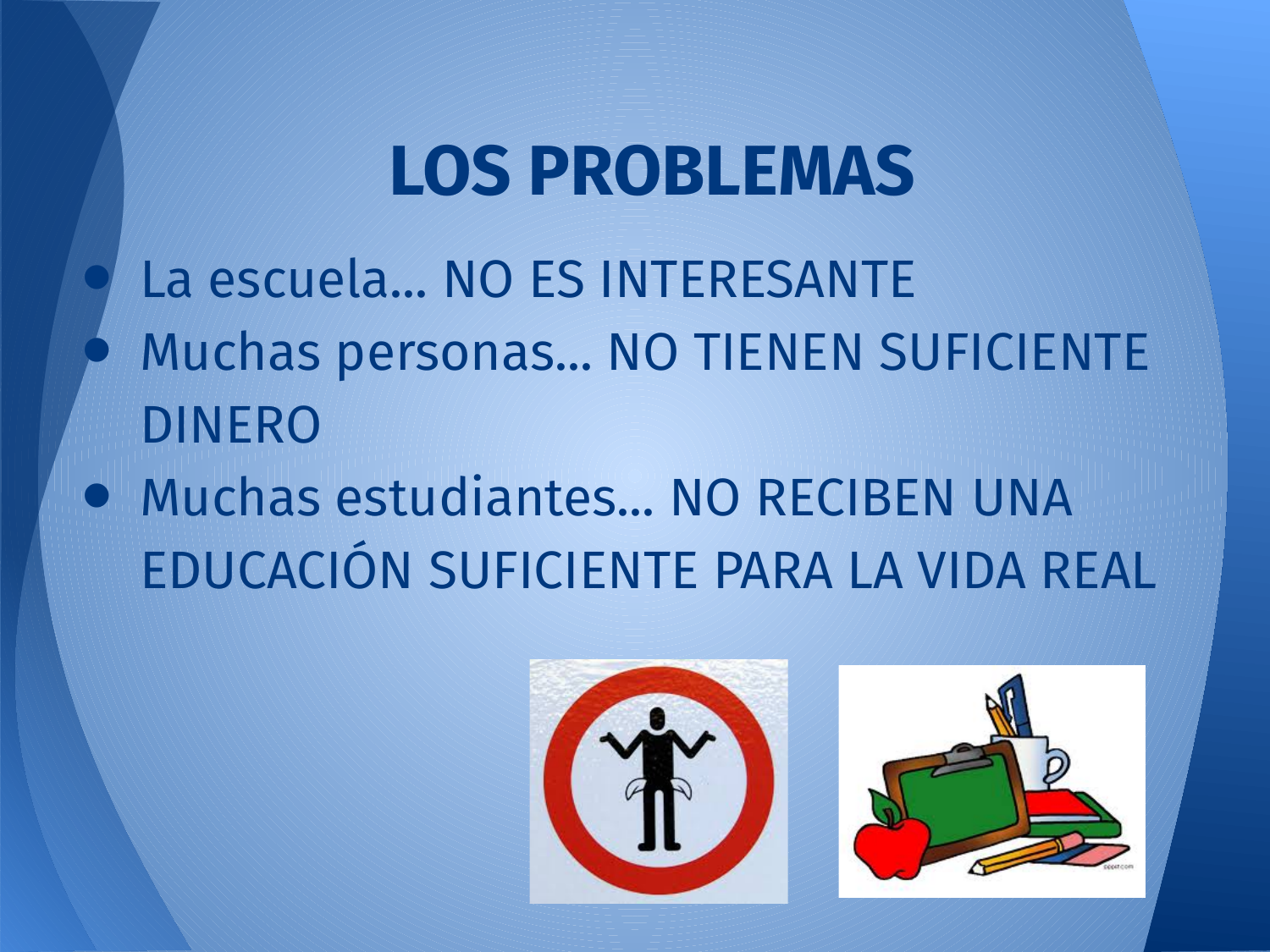

# LOS PROBLEMAS
La escuela... NO ES INTERESANTE
Muchas personas... NO TIENEN SUFICIENTE DINERO
Muchas estudiantes... NO RECIBEN UNA EDUCACIÓN SUFICIENTE PARA LA VIDA REAL